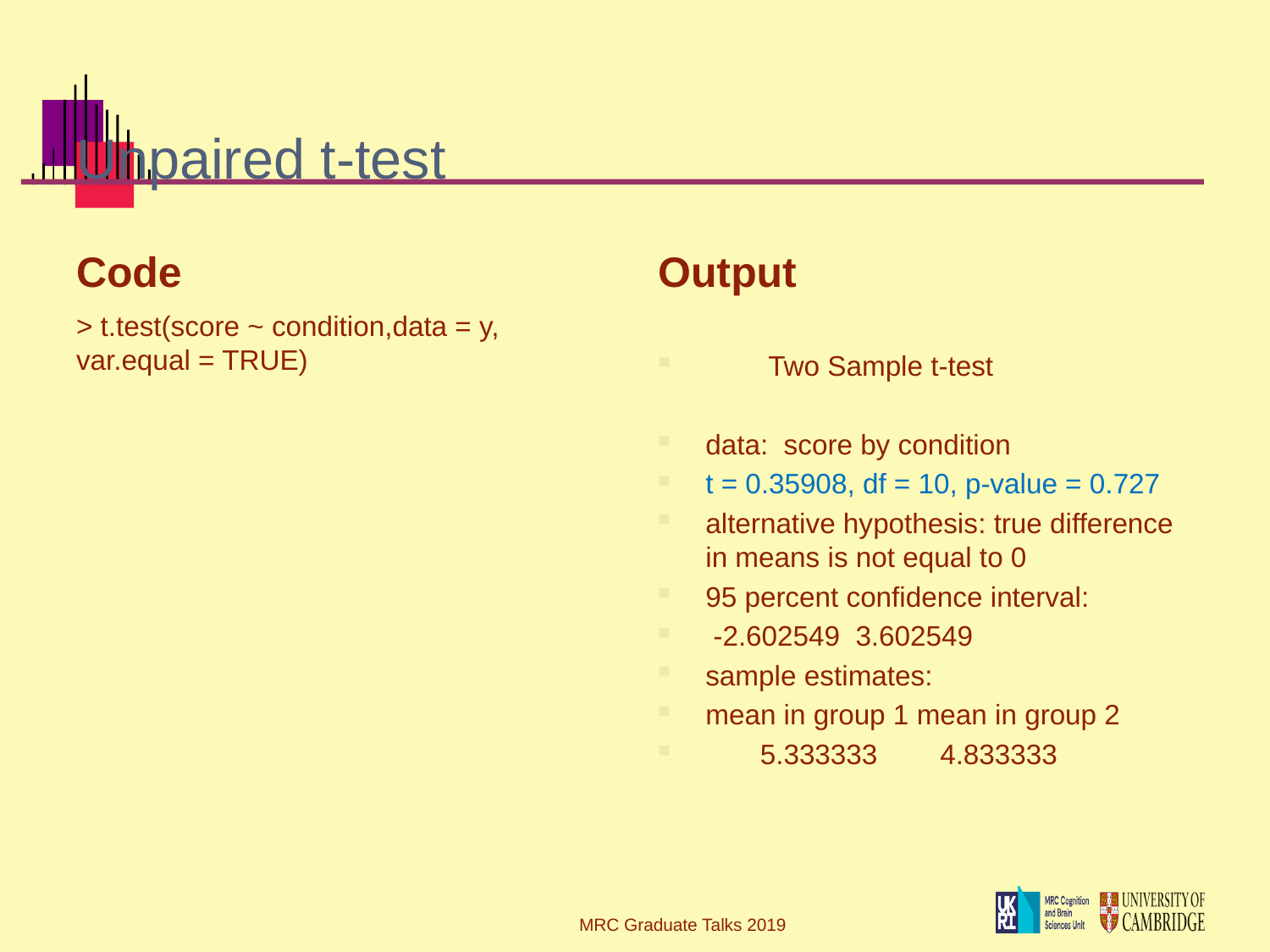

# Unpaired t-test
Code
Output
> t.test(score ~ condition,data = y, var.equal = TRUE)

        Two Sample t-test

data:  score by condition
t = 0.35908, df = 10, p-value = 0.727
alternative hypothesis: true difference in means is not equal to 0
95 percent confidence interval:
 -2.602549  3.602549
sample estimates:
mean in group 1 mean in group 2
       5.333333        4.833333

MRC Graduate Talks 2019